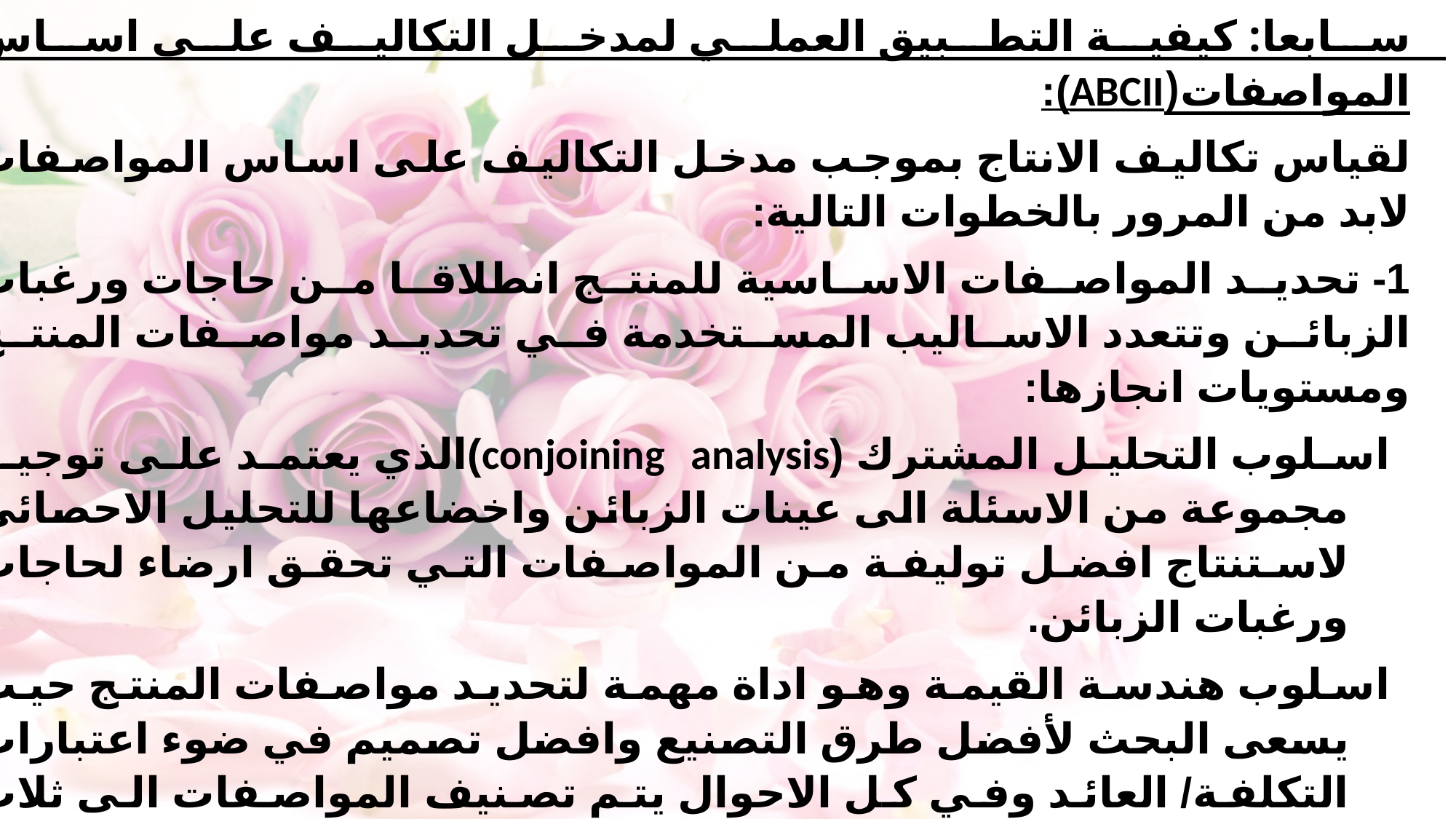

سابعا: كيفية التطبيق العملي لمدخل التكاليف على اساس المواصفات(ABCII):
لقياس تكاليف الانتاج بموجب مدخل التكاليف على اساس المواصفات لابد من المرور بالخطوات التالية:
1- تحديد المواصفات الاساسية للمنتج انطلاقا من حاجات ورغبات الزبائن وتتعدد الاساليب المستخدمة في تحديد مواصفات المنتج ومستويات انجازها:
اسلوب التحليل المشترك (conjoining analysis)الذي يعتمد على توجيه مجموعة من الاسئلة الى عينات الزبائن واخضاعها للتحليل الاحصائي لاستنتاج افضل توليفة من المواصفات التي تحقق ارضاء لحاجات ورغبات الزبائن.
اسلوب هندسة القيمة وهو اداة مهمة لتحديد مواصفات المنتج حيث يسعى البحث لأفضل طرق التصنيع وافضل تصميم في ضوء اعتبارات التكلفة/ العائد وفي كل الاحوال يتم تصنيف المواصفات الى ثلاث فئات: اساسية-مميزة-تحفيزية .
ويجب ان يكون مستوى الانجاز مناسب للوظيفة المحددة للسلعة.
2- تحديد الانشطة والعمليات اللازمة لتنفيذ المواصفات اي حصر الانشطة للتعرف على مدخلات ومخرجات كل عملية ودراسة مقاييس الاداء المختلفة الخاصة بالعملية ومدى اضافة كل عملية للقيمة بشكل يتيح التفرقة بين الانشطة التي تضيف قيمة وتلك التي لا تضيف قيمة.